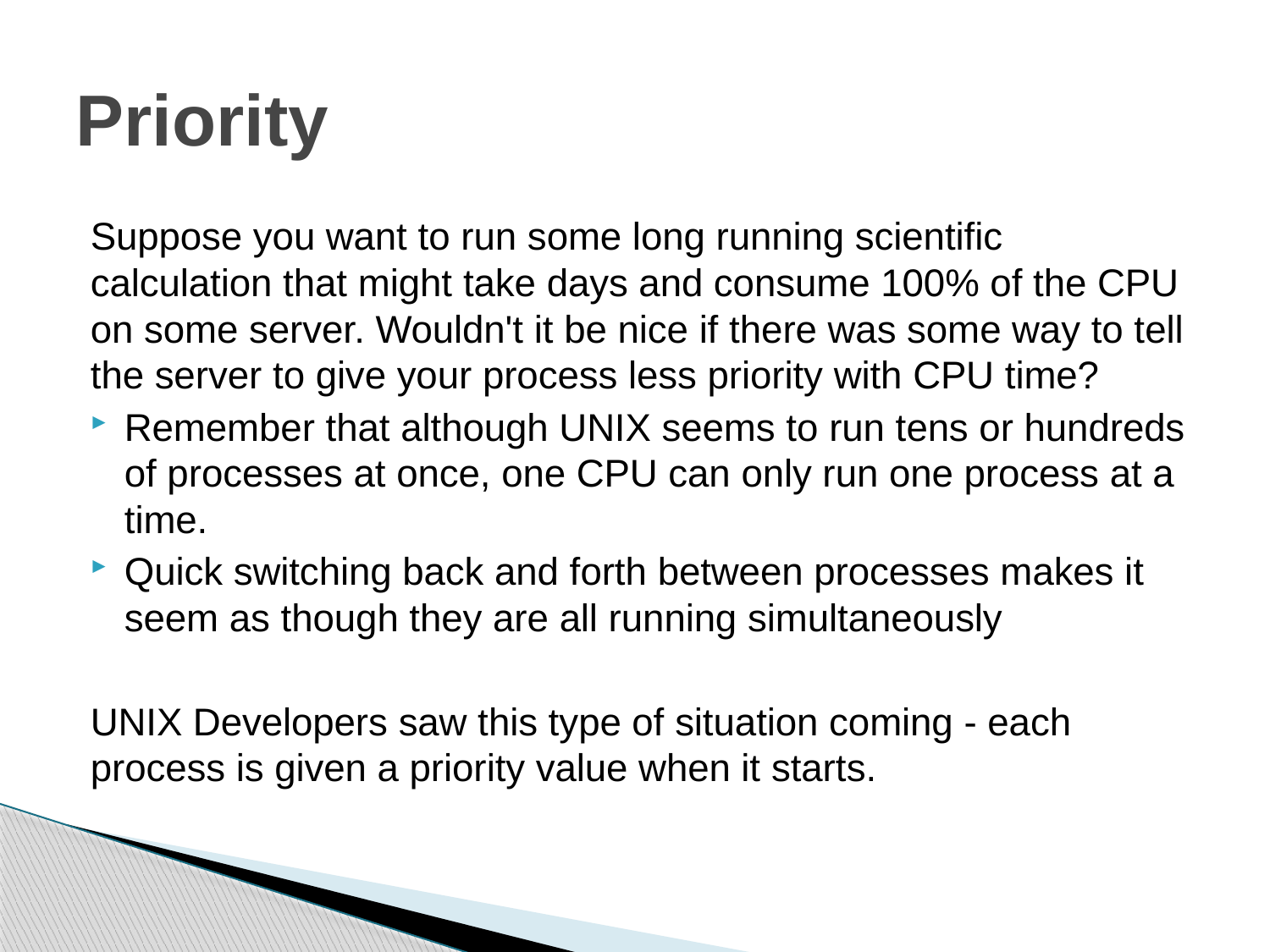

# Priority
Suppose you want to run some long running scientific calculation that might take days and consume 100% of the CPU on some server. Wouldn't it be nice if there was some way to tell the server to give your process less priority with CPU time?
Remember that although UNIX seems to run tens or hundreds of processes at once, one CPU can only run one process at a time.
Quick switching back and forth between processes makes it seem as though they are all running simultaneously

UNIX Developers saw this type of situation coming - each process is given a priority value when it starts.